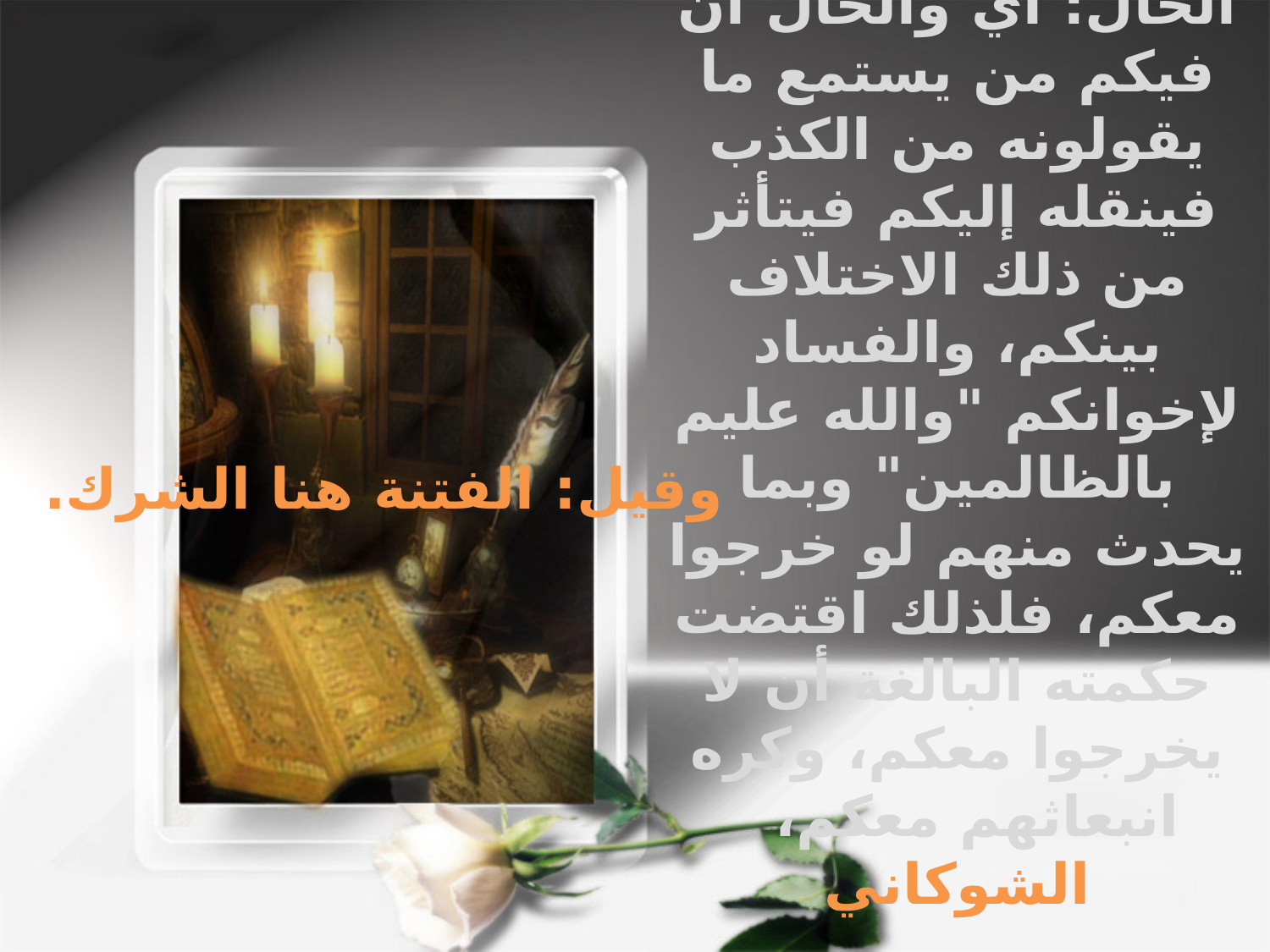

وجملة "وفيكم سماعون لهم" في محل نصب على الحال: أي والحال أن فيكم من يستمع ما يقولونه من الكذب فينقله إليكم فيتأثر من ذلك الاختلاف بينكم، والفساد لإخوانكم "والله عليم بالظالمين" وبما يحدث منهم لو خرجوا معكم، فلذلك اقتضت حكمته البالغة أن لا يخرجوا معكم، وكره انبعاثهم معكم،   الشوكاني
وقيل: الفتنة هنا الشرك.